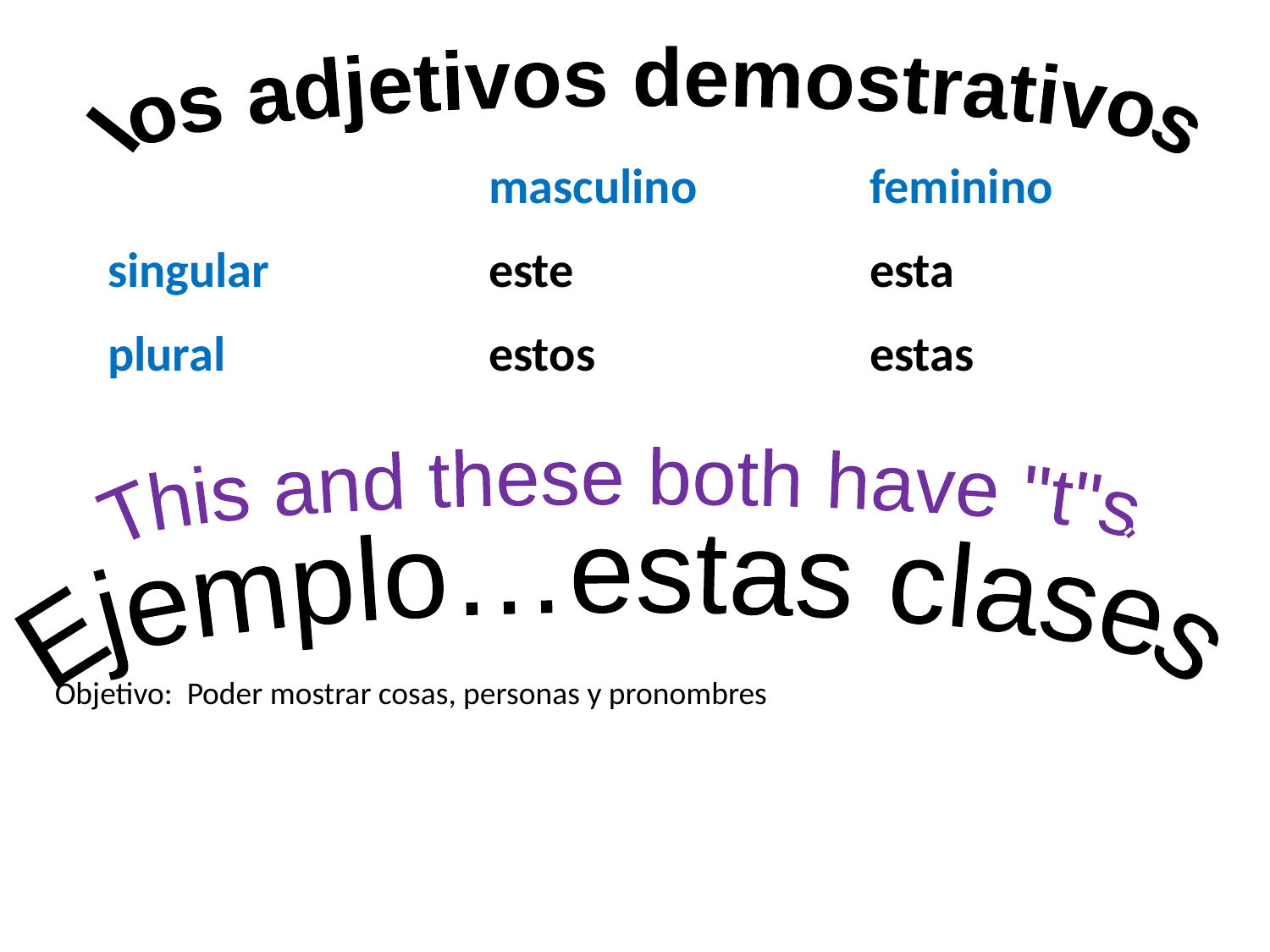

los adjetivos demostrativos
			masculino		feminino
singular      		este 			esta
plural			estos			estas

This and these both have "t"s.
Ejemplo…estas clases
Objetivo:  Poder mostrar cosas, personas y pronombres